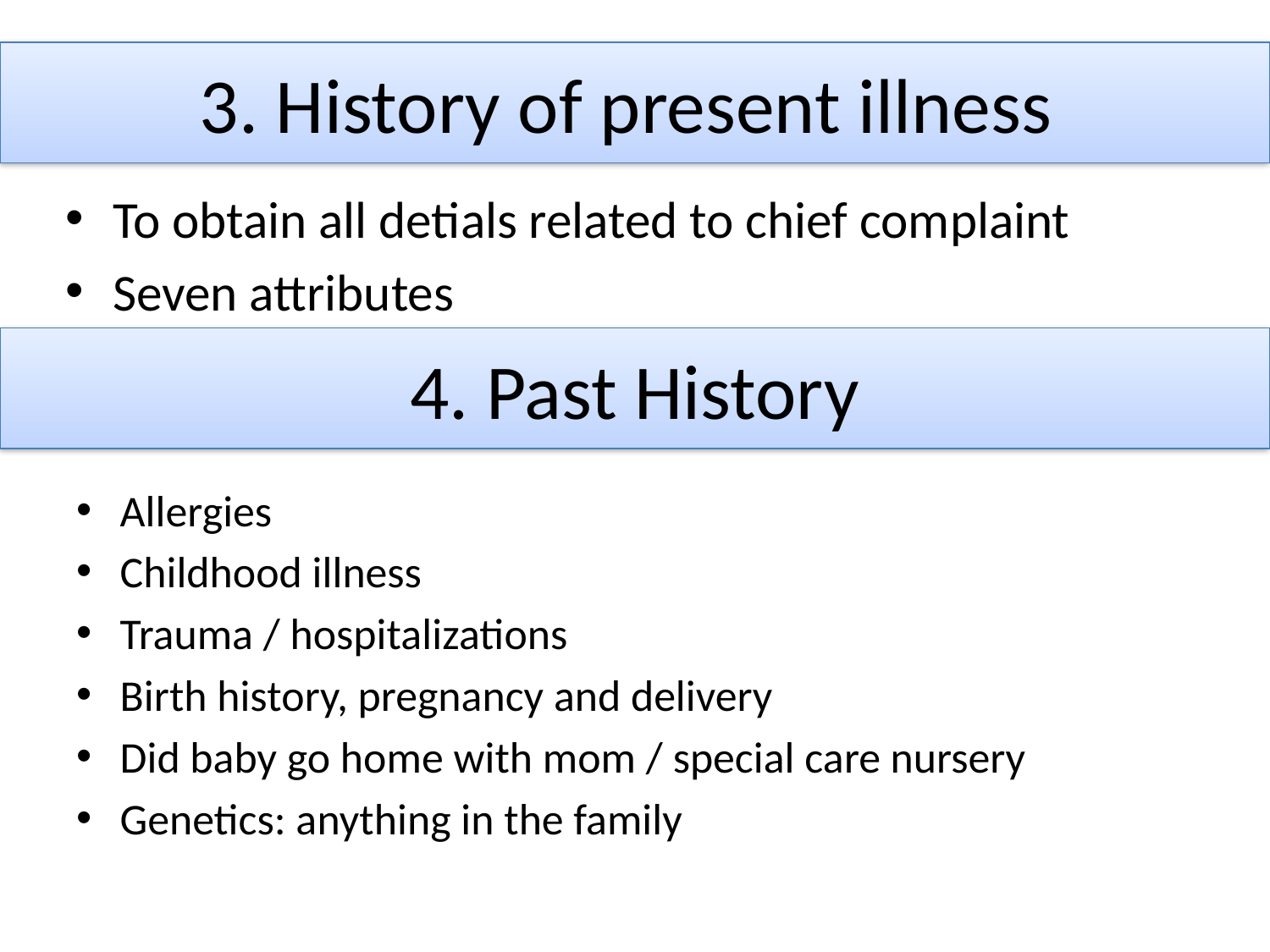

3. History of present illness
To obtain all detials related to chief complaint
Seven attributes

# 4. Past History
Allergies
Childhood illness
Trauma / hospitalizations
Birth history, pregnancy and delivery
Did baby go home with mom / special care nursery
Genetics: anything in the family